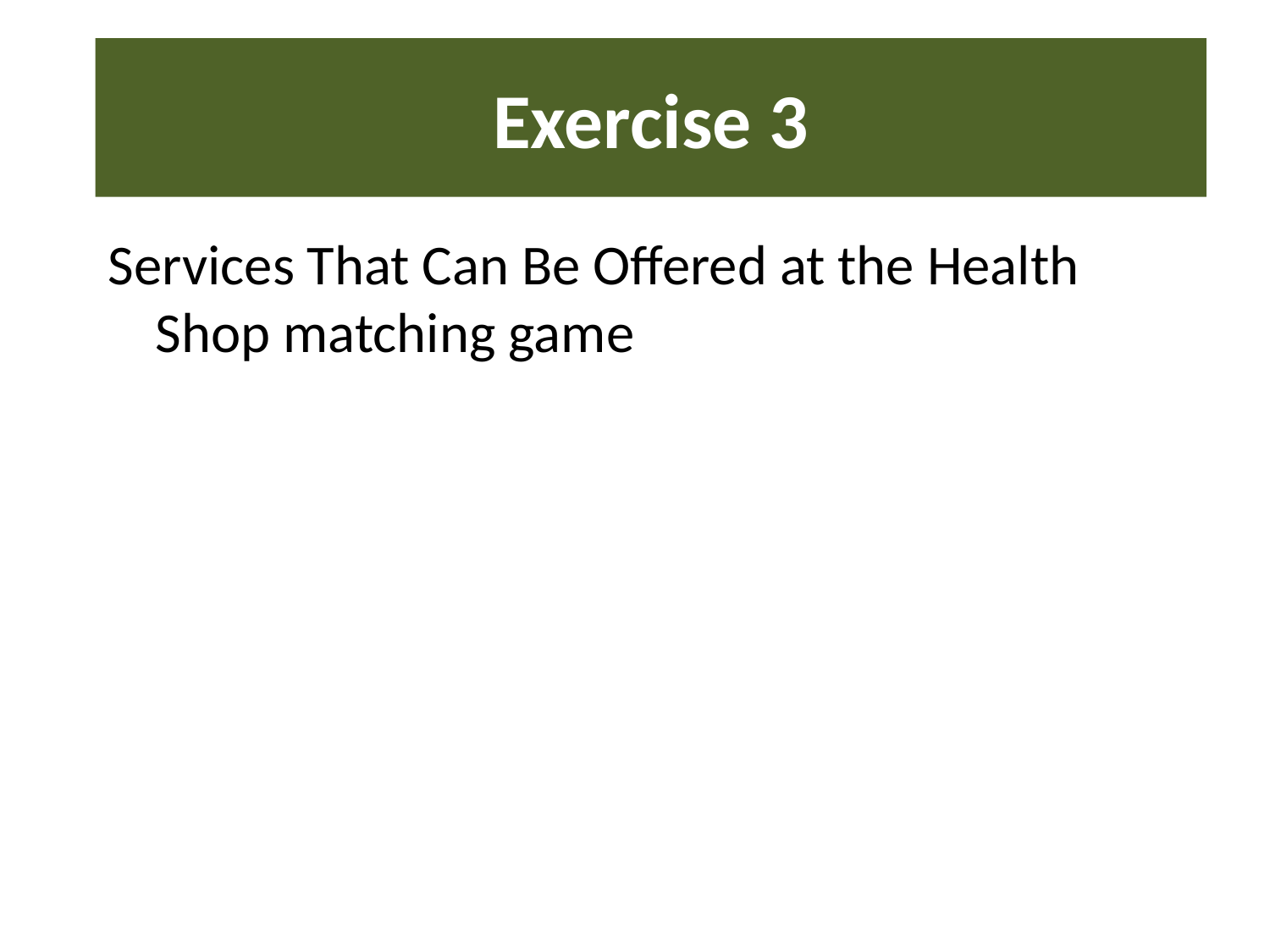

# Exercise 3
Services That Can Be Offered at the Health Shop matching game